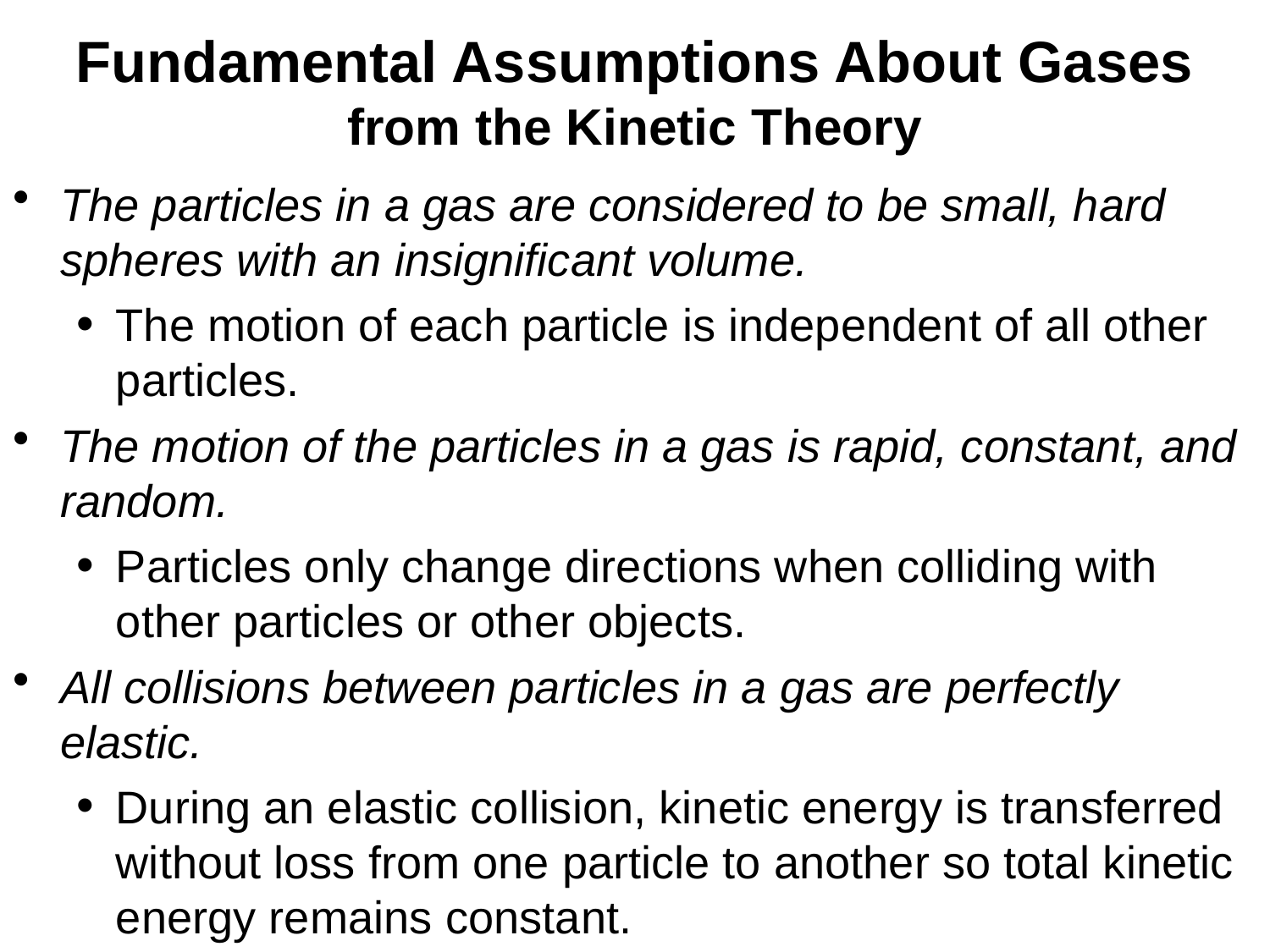

# Fundamental Assumptions About Gases from the Kinetic Theory
The particles in a gas are considered to be small, hard spheres with an insignificant volume.
The motion of each particle is independent of all other particles.
The motion of the particles in a gas is rapid, constant, and random.
Particles only change directions when colliding with other particles or other objects.
All collisions between particles in a gas are perfectly elastic.
During an elastic collision, kinetic energy is transferred without loss from one particle to another so total kinetic energy remains constant.